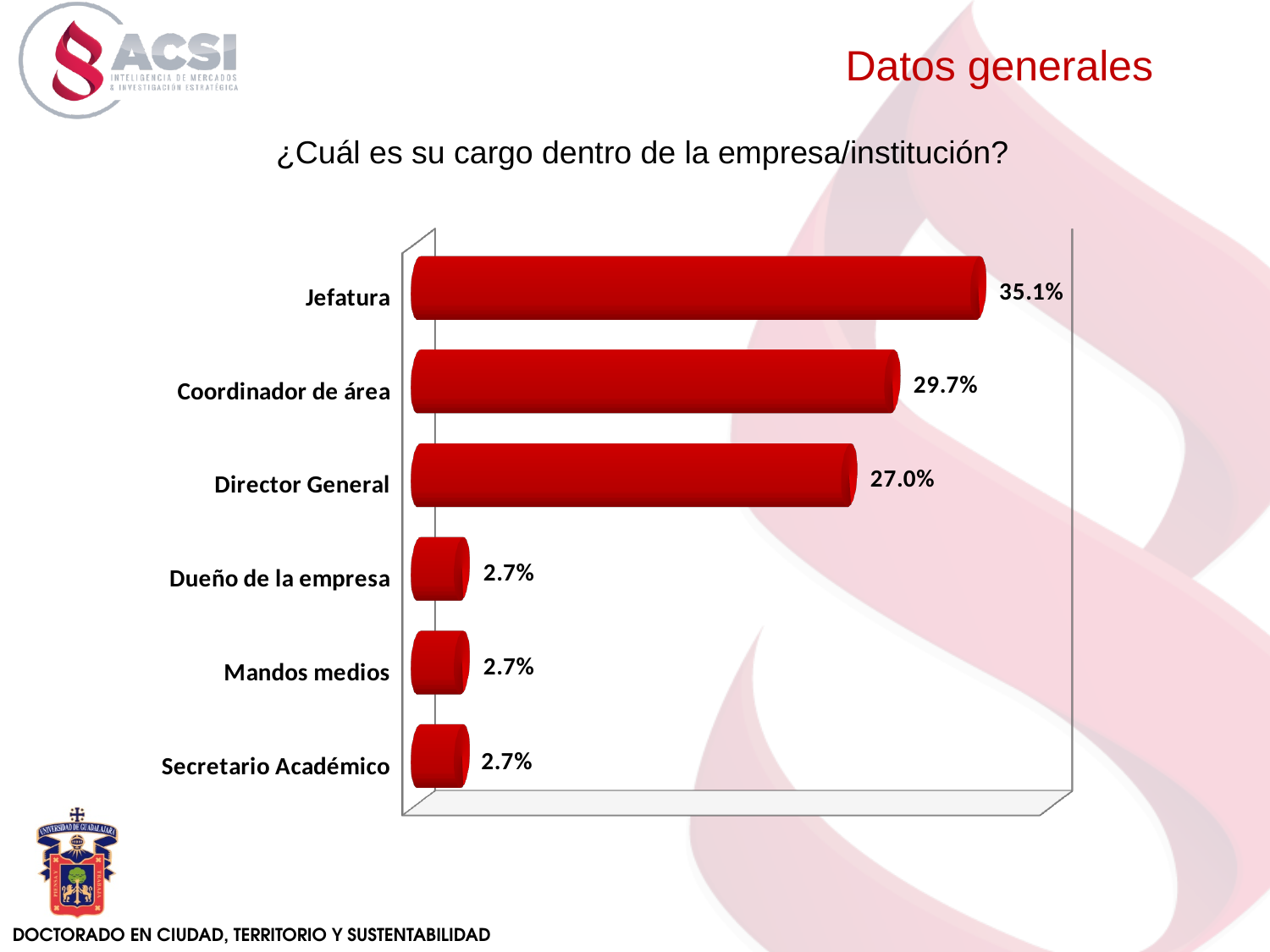

Datos generales
¿Cuál es su cargo dentro de la empresa/institución?

[unsupported chart]